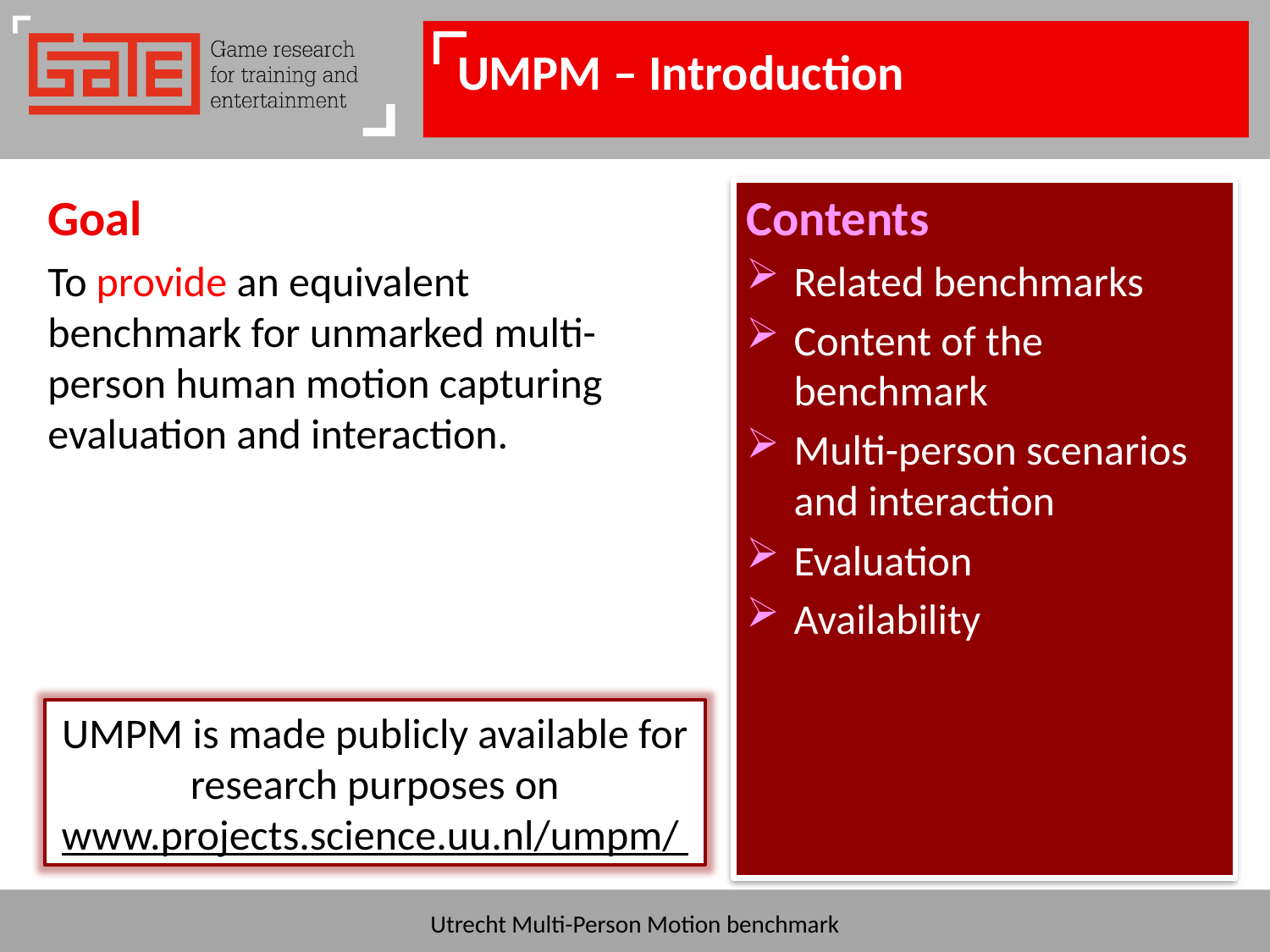

# UMPM – Introduction
Goal
To provide an equivalent benchmark for unmarked multi-person human motion capturing evaluation and interaction.

Contents
Related benchmarks
Content of the benchmark
Multi-person scenarios and interaction
Evaluation
Availability

UMPM is made publicly available for research purposes on
www.projects.science.uu.nl/umpm/
Utrecht Multi-Person Motion benchmark